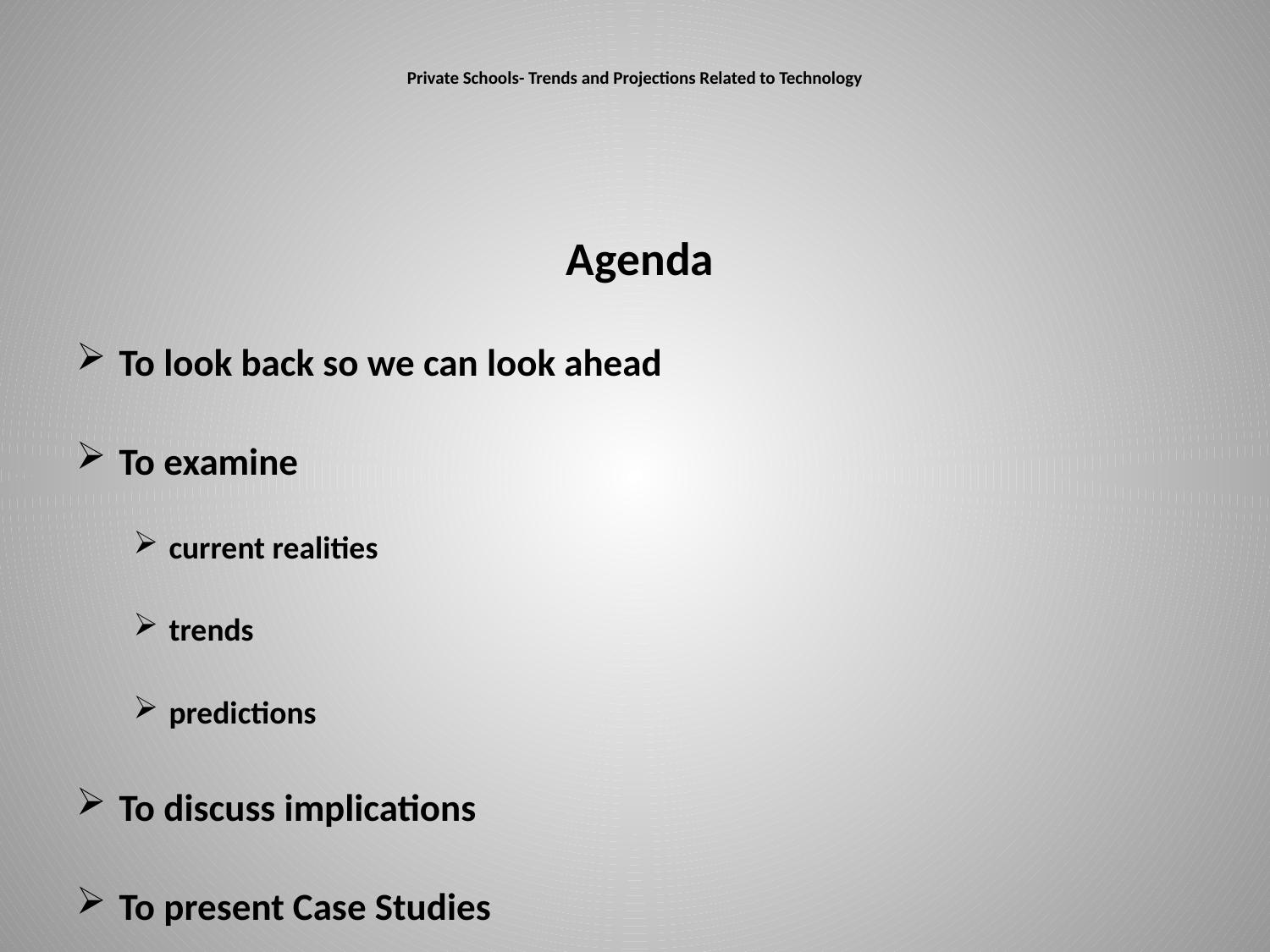

# Private Schools- Trends and Projections Related to Technology
 Agenda
To look back so we can look ahead
To examine
current realities
trends
predictions
To discuss implications
To present Case Studies